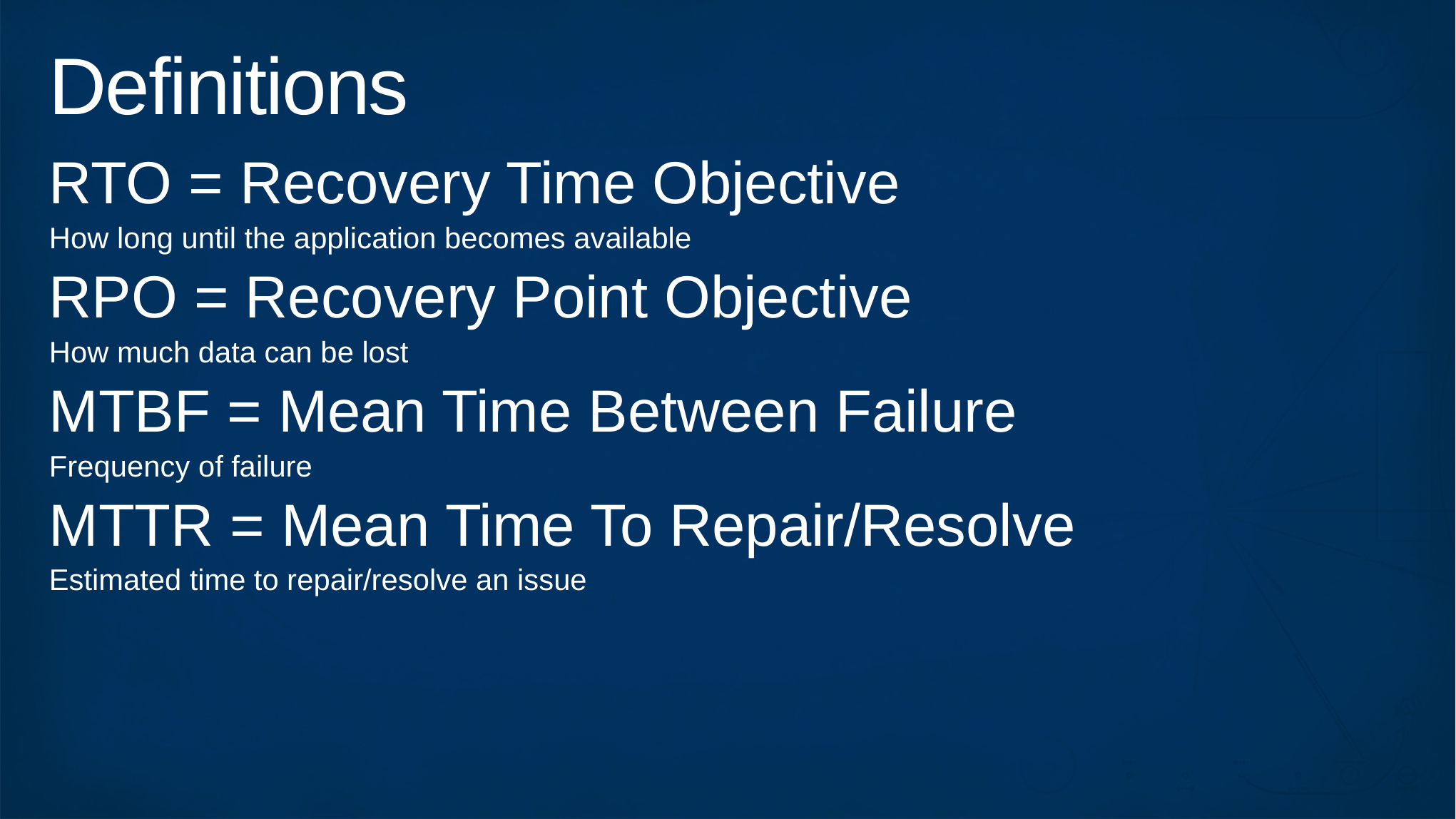

# Definitions
RTO = Recovery Time Objective
How long until the application becomes available
RPO = Recovery Point Objective
How much data can be lost
MTBF = Mean Time Between Failure
Frequency of failure
MTTR = Mean Time To Repair/Resolve
Estimated time to repair/resolve an issue